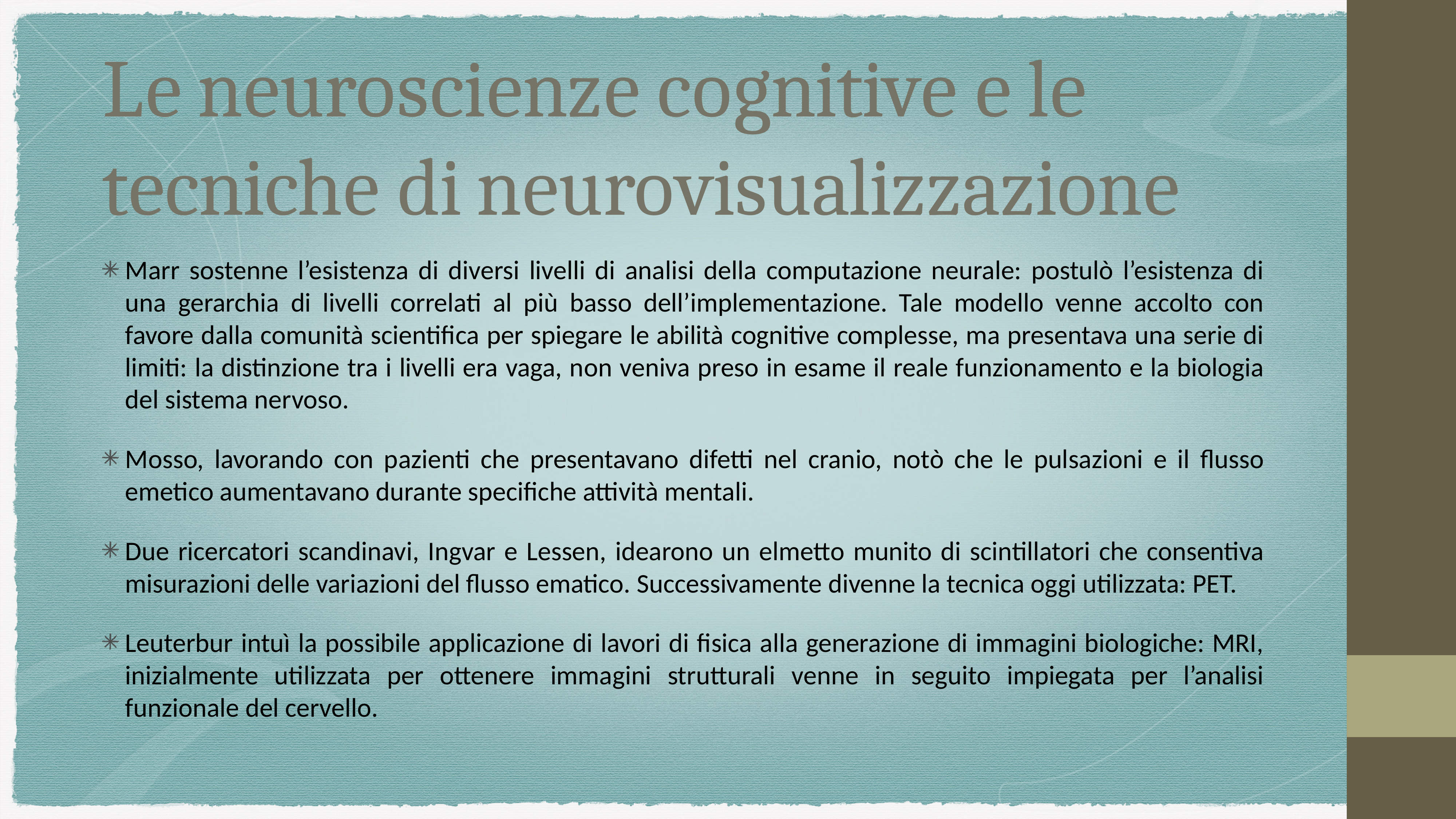

# Le neuroscienze cognitive e le tecniche di neurovisualizzazione
Marr sostenne l’esistenza di diversi livelli di analisi della computazione neurale: postulò l’esistenza di una gerarchia di livelli correlati al più basso dell’implementazione. Tale modello venne accolto con favore dalla comunità scientifica per spiegare le abilità cognitive complesse, ma presentava una serie di limiti: la distinzione tra i livelli era vaga, non veniva preso in esame il reale funzionamento e la biologia del sistema nervoso.
Mosso, lavorando con pazienti che presentavano difetti nel cranio, notò che le pulsazioni e il flusso emetico aumentavano durante specifiche attività mentali.
Due ricercatori scandinavi, Ingvar e Lessen, idearono un elmetto munito di scintillatori che consentiva misurazioni delle variazioni del flusso ematico. Successivamente divenne la tecnica oggi utilizzata: PET.
Leuterbur intuì la possibile applicazione di lavori di fisica alla generazione di immagini biologiche: MRI, inizialmente utilizzata per ottenere immagini strutturali venne in seguito impiegata per l’analisi funzionale del cervello.